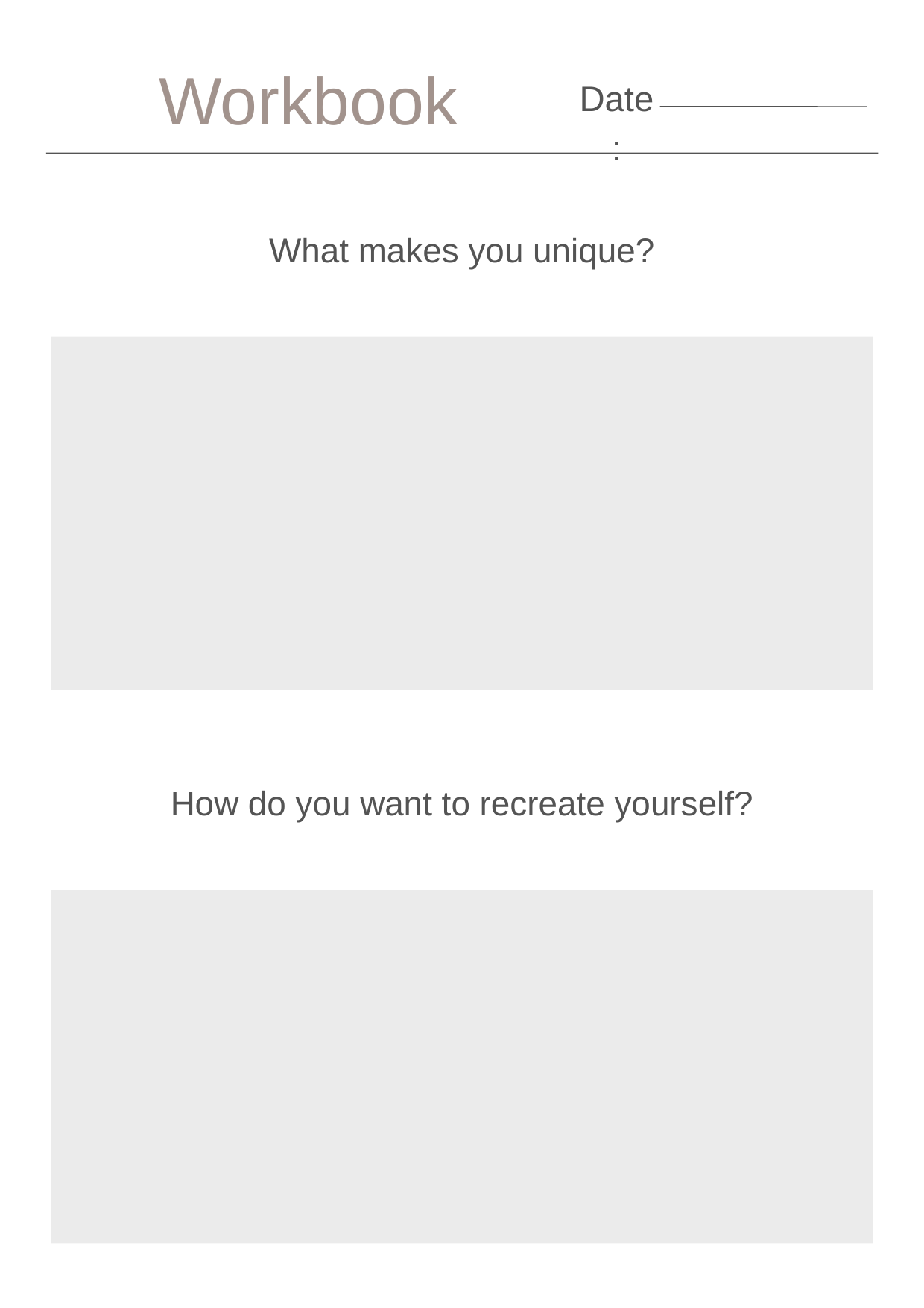

Workbook
Date:

What makes you unique?

How do you want to recreate yourself?